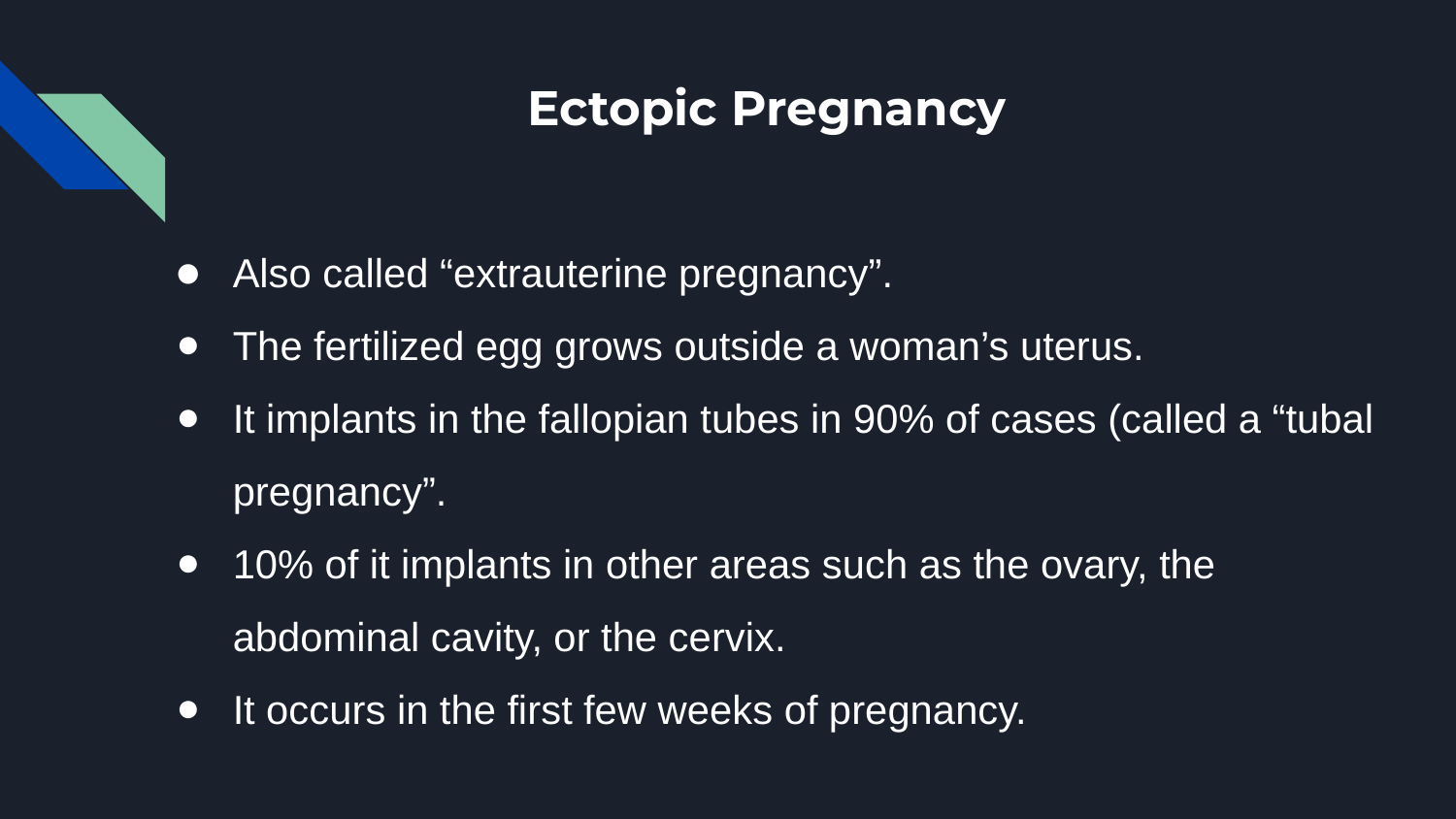

# Ectopic Pregnancy
Also called “extrauterine pregnancy”.
The fertilized egg grows outside a woman’s uterus.
It implants in the fallopian tubes in 90% of cases (called a “tubal pregnancy”.
10% of it implants in other areas such as the ovary, the abdominal cavity, or the cervix.
It occurs in the first few weeks of pregnancy.